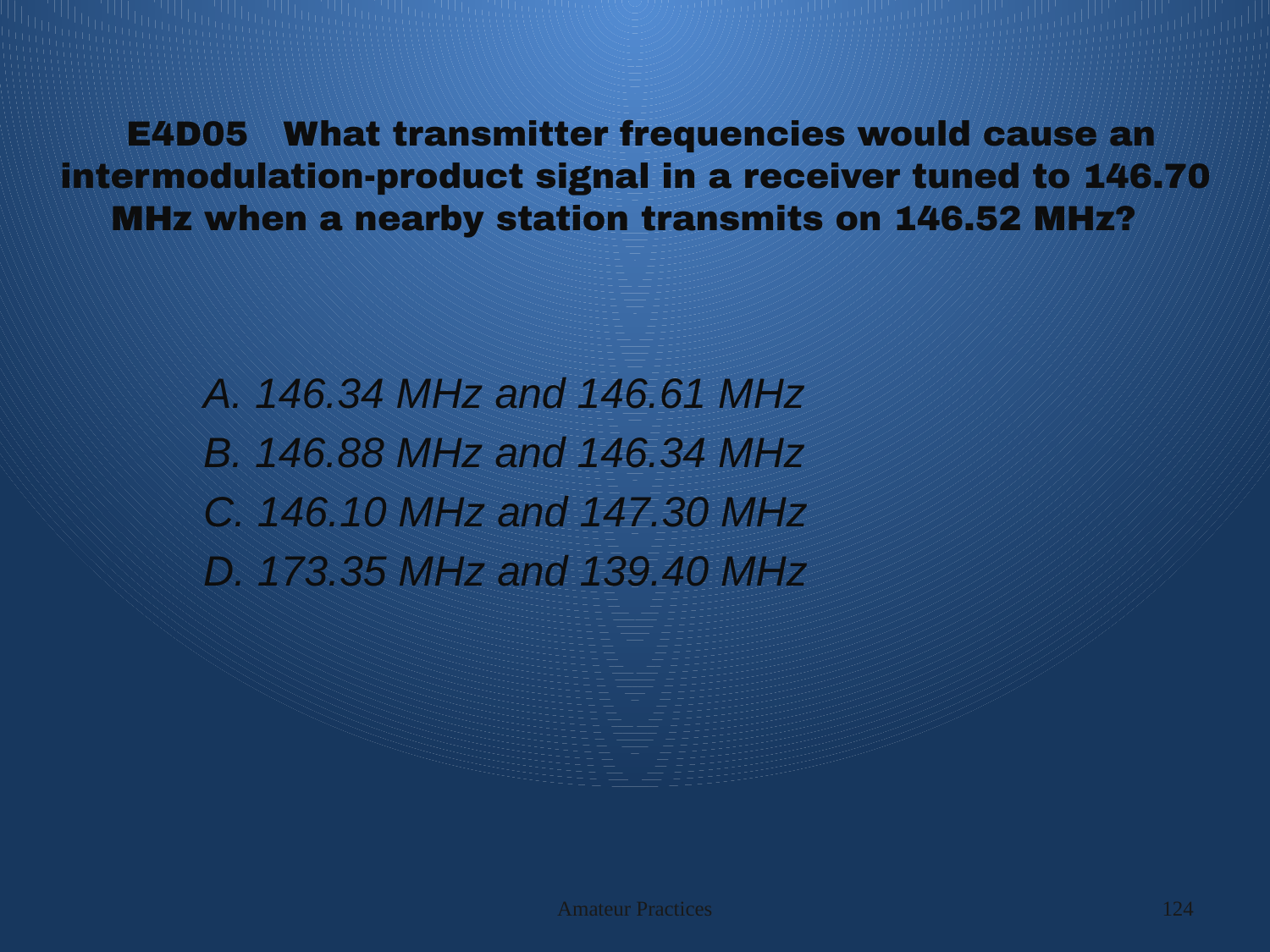

# E4D05   What transmitter frequencies would cause an intermodulation-product signal in a receiver tuned to 146.70 MHz when a nearby station transmits on 146.52 MHz?
A. 146.34 MHz and 146.61 MHz
B. 146.88 MHz and 146.34 MHz
C. 146.10 MHz and 147.30 MHz
D. 173.35 MHz and 139.40 MHz
Amateur Practices
124